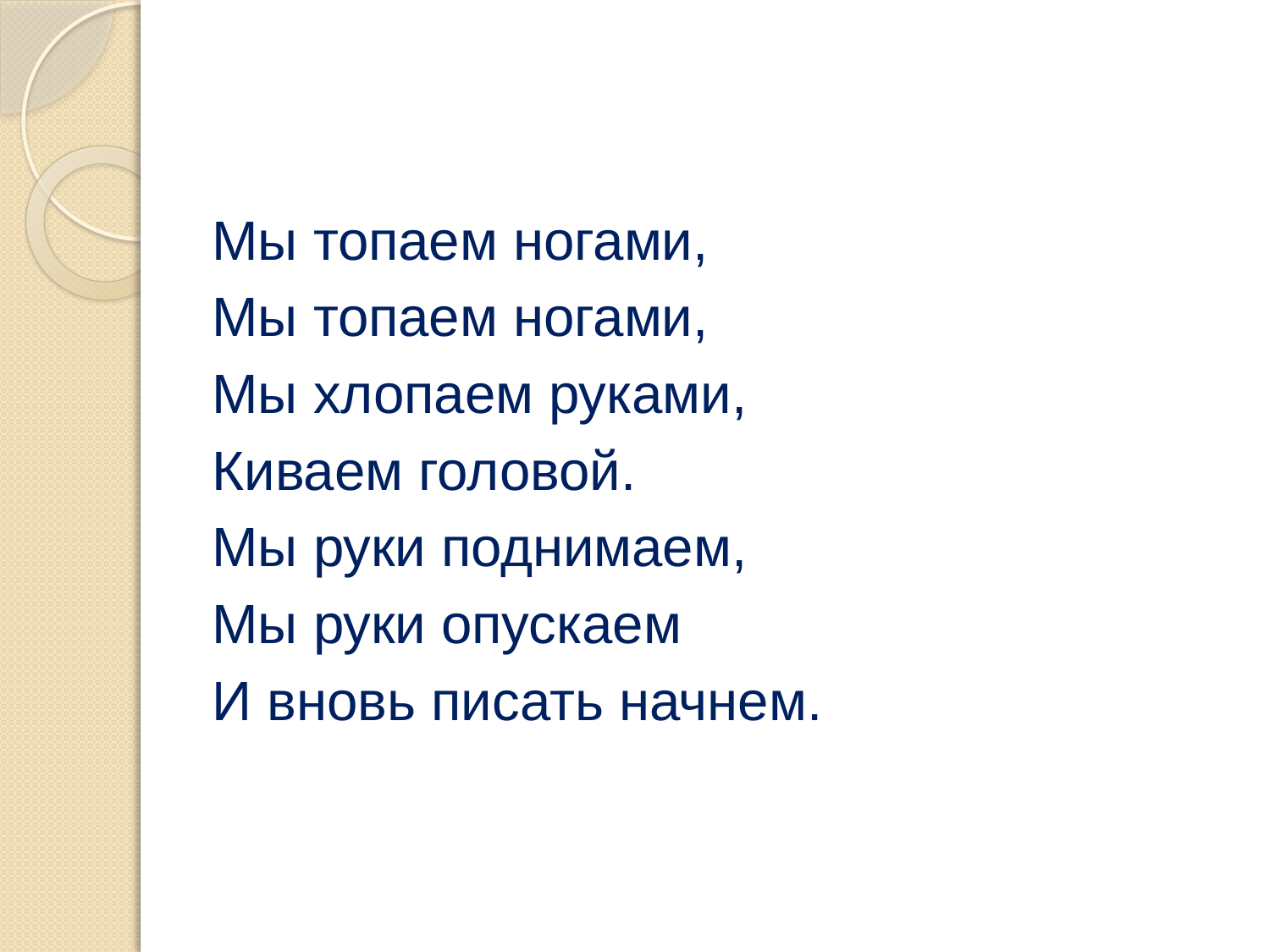

Мы топаем ногами,
Мы топаем ногами,
Мы хлопаем руками,
Киваем головой.
Мы руки поднимаем,
Мы руки опускаем
И вновь писать начнем.